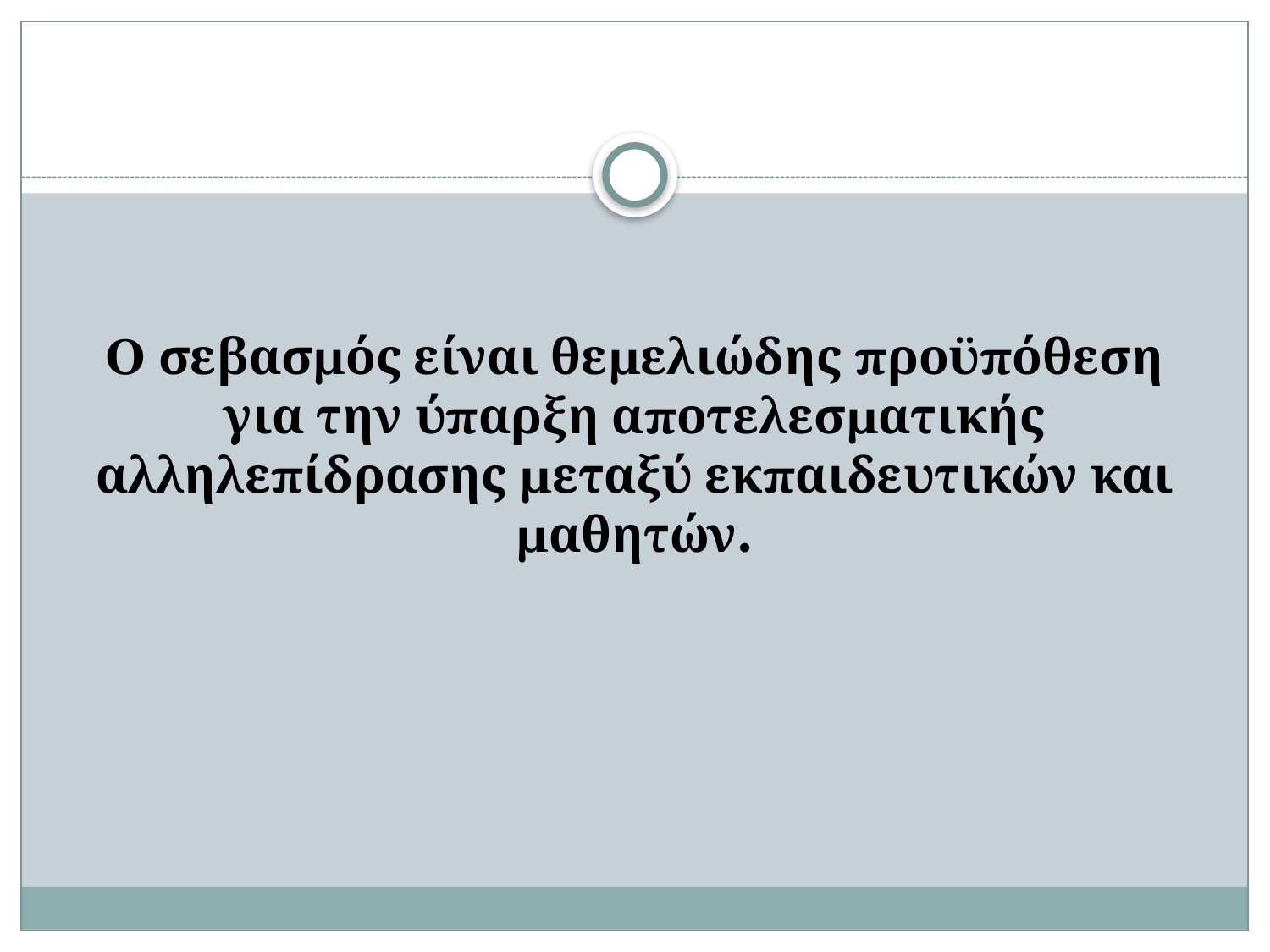

Ο σεβασμός είναι θεμελιώδης προϋπόθεση για την ύπαρξη αποτελεσματικής αλληλεπίδρασης μεταξύ εκπαιδευτικών και μαθητών.